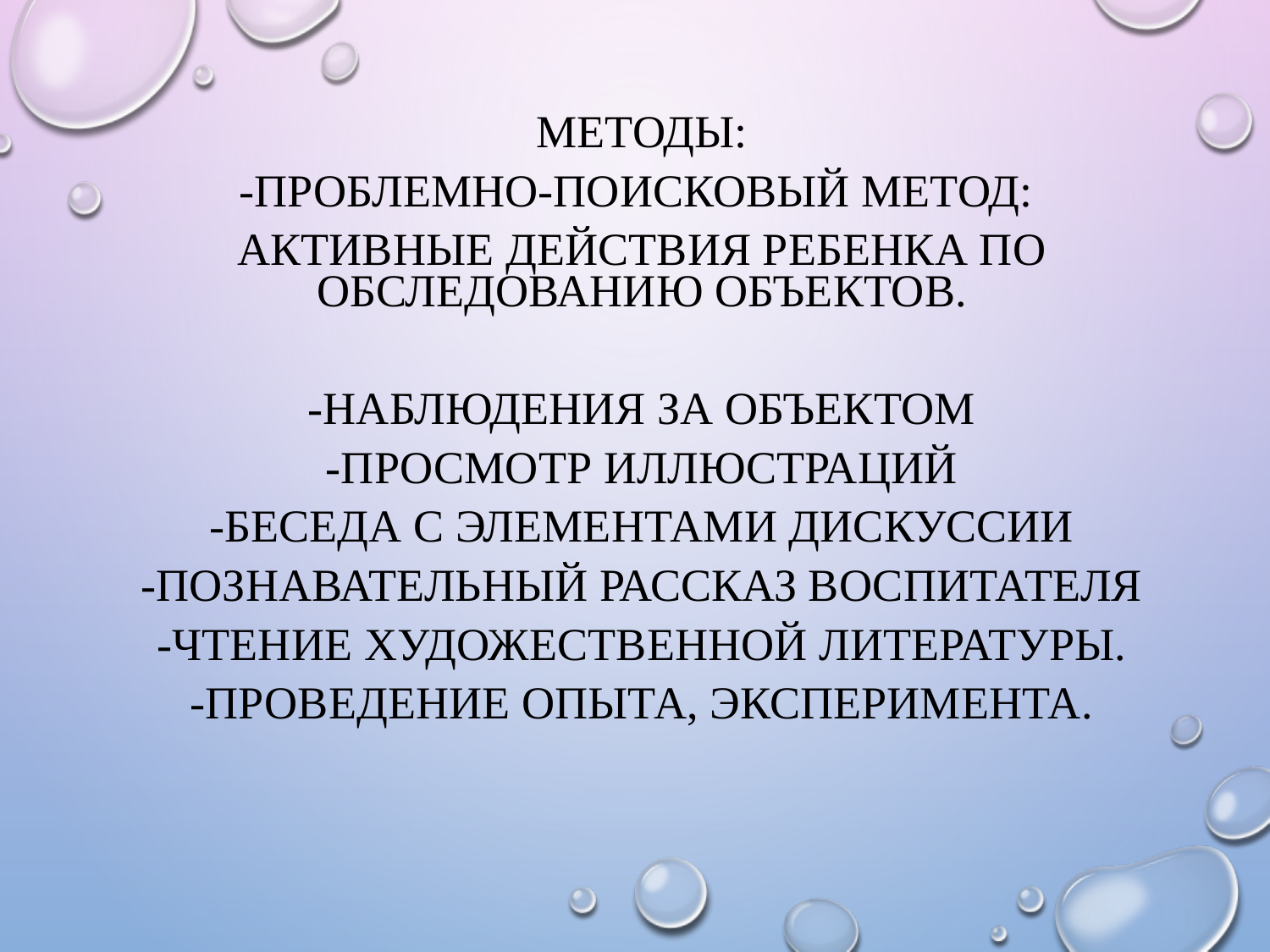

Методы:
-Проблемно-поисковый метод:
активные действия ребенка по обследованию объектов.

-Наблюдения за объектом
-Просмотр иллюстраций
-Беседа с элементами дискуссии
-Познавательный рассказ воспитателя
-Чтение художественной литературы.
-Проведение опыта, эксперимента.